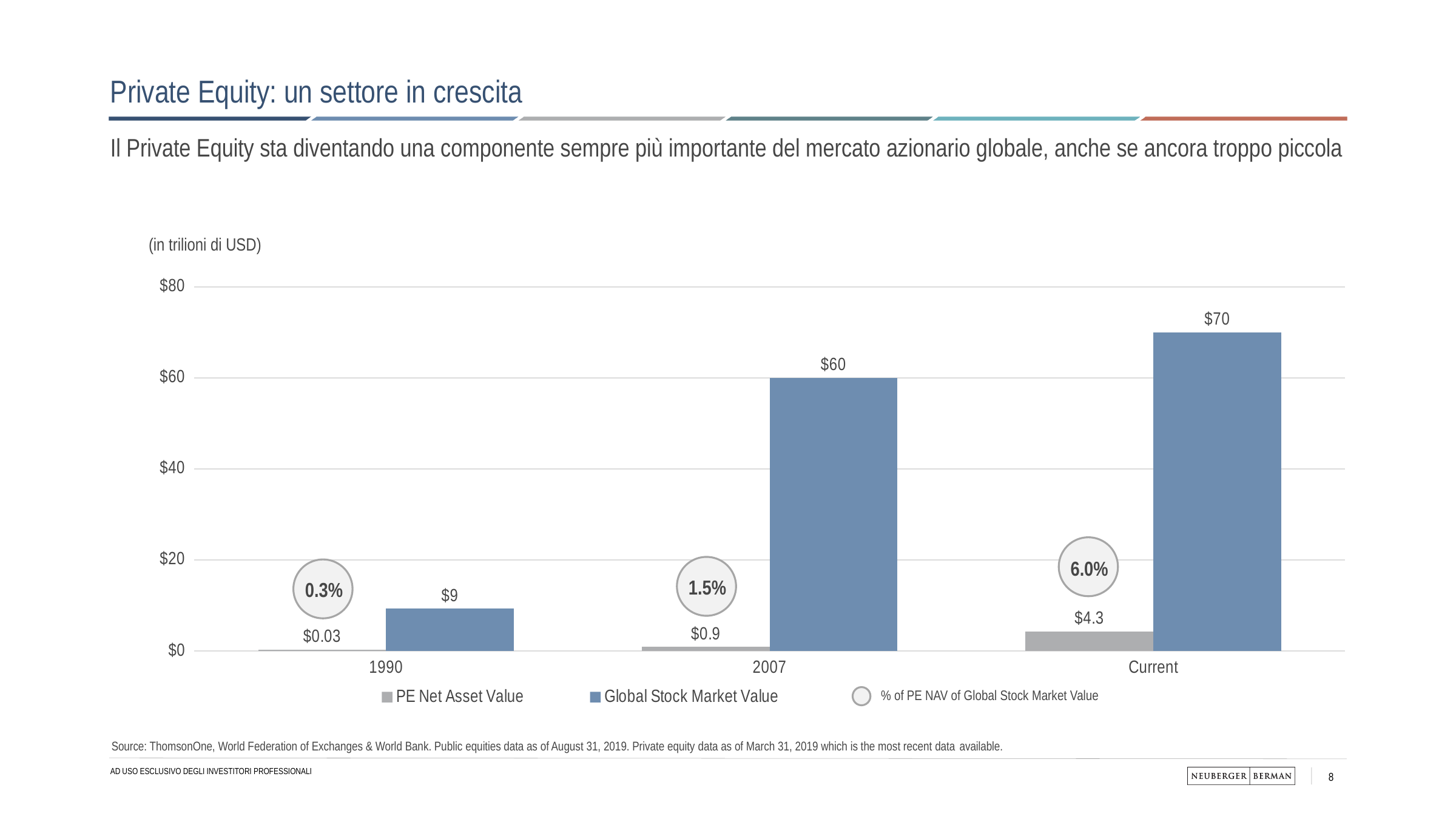

# Private Equity: un settore in crescita
Il Private Equity sta diventando una componente sempre più importante del mercato azionario globale, anche se ancora troppo piccola
(in trilioni di USD)

### Chart

| Category | PE Net Asset Value | Global Stock Market Value |
|---|---|---|
| 1990 | 0.28 | 9.3 |
| 2007 | 0.9 | 60.0 |
| Current | 4.3 | 70.0 |
6.0%

1.5%
0.3%
% of PE NAV of Global Stock Market Value

Source: ThomsonOne, World Federation of Exchanges & World Bank. Public equities data as of August 31, 2019. Private equity data as of March 31, 2019 which is the most recent data available.